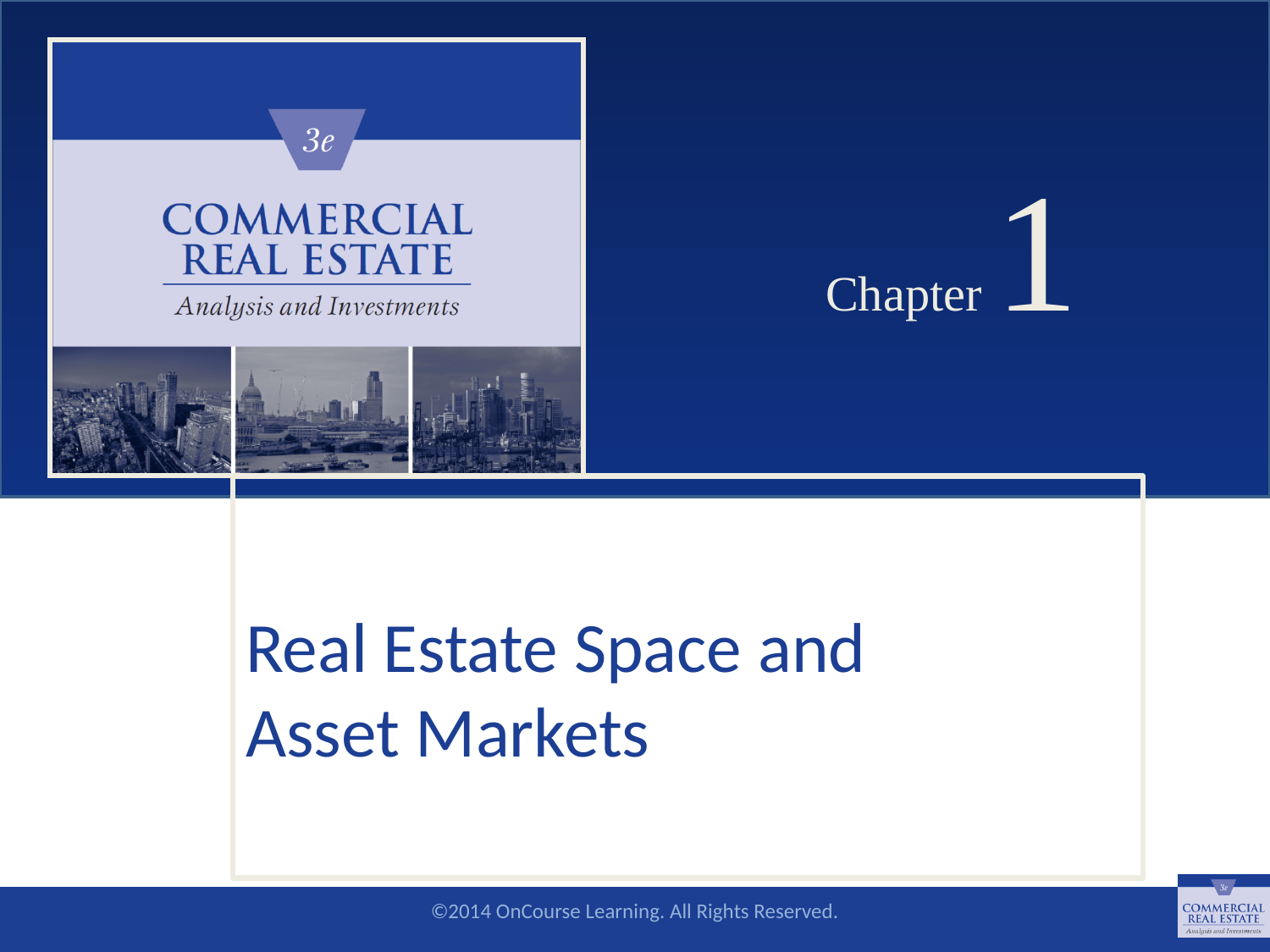

# Chapter 1
Real Estate Space and
Asset Markets
SLIDE 1